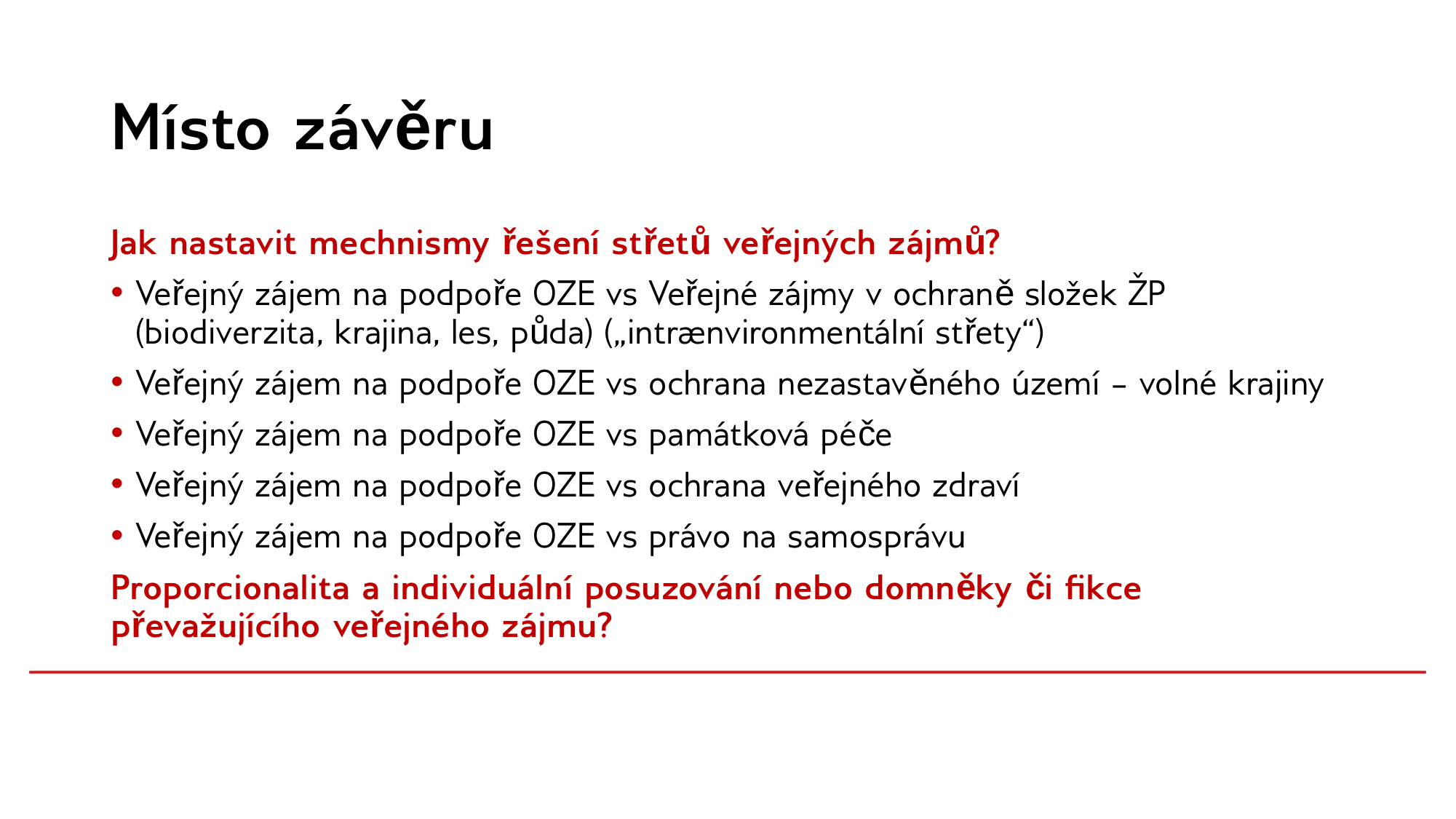

# Místo závěru
Jak nastavit mechnismy řešení střetů veřejných zájmů?
Veřejný zájem na podpoře OZE vs Veřejné zájmy v ochraně složek ŽP (biodiverzita, krajina, les, půda) („intraenvironmentální střety“)
Veřejný zájem na podpoře OZE vs ochrana nezastavěného území – volné krajiny
Veřejný zájem na podpoře OZE vs památková péče
Veřejný zájem na podpoře OZE vs ochrana veřejného zdraví
Veřejný zájem na podpoře OZE vs právo na samosprávu
Proporcionalita a individuální posuzování nebo domněky či fikce převažujícího veřejného zájmu?